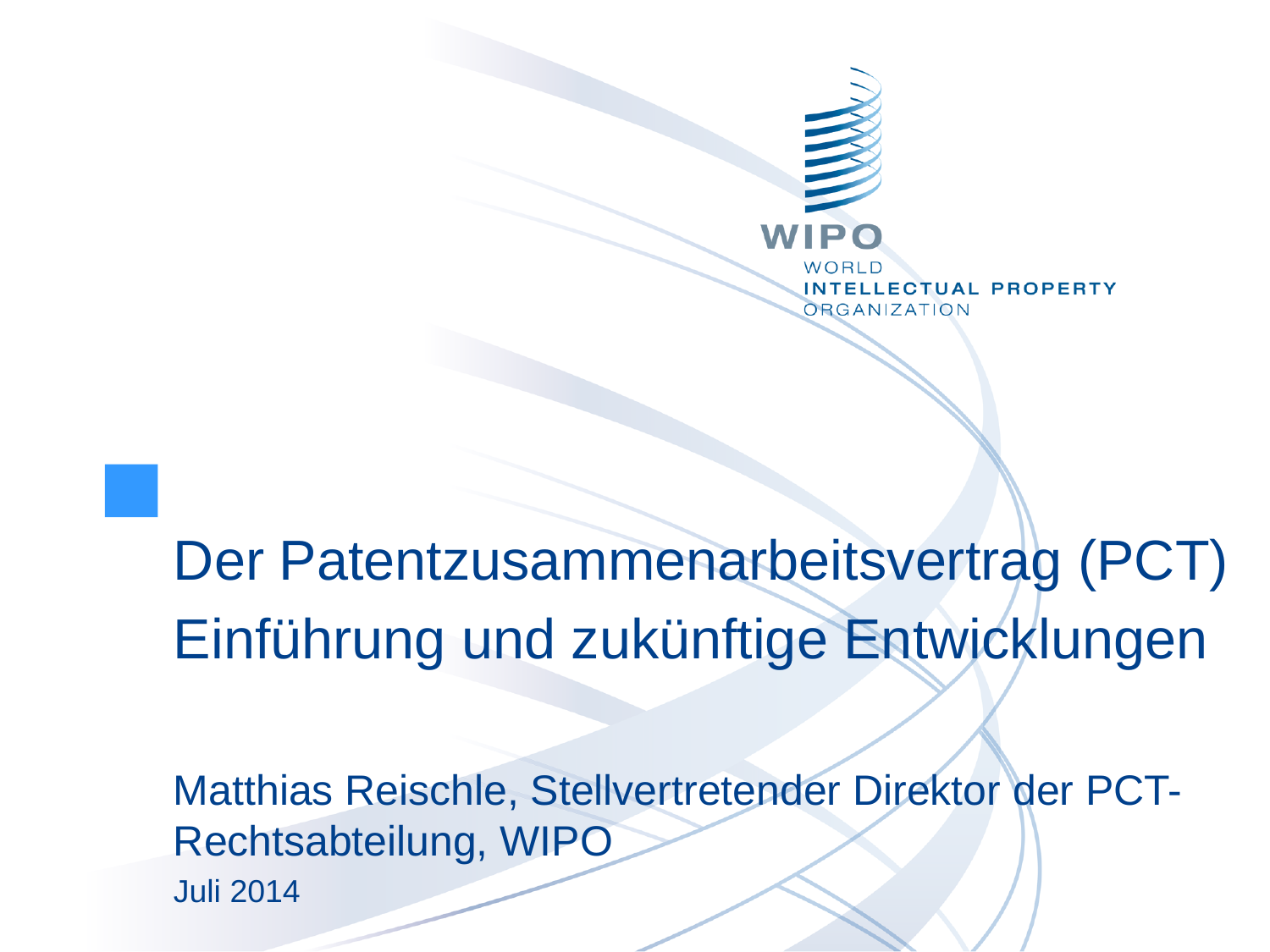

Der Patentzusammenarbeitsvertrag (PCT)
Einführung und zukünftige Entwicklungen

Matthias Reischle, Stellvertretender Direktor der PCT-Rechtsabteilung, WIPO
Juli 2014